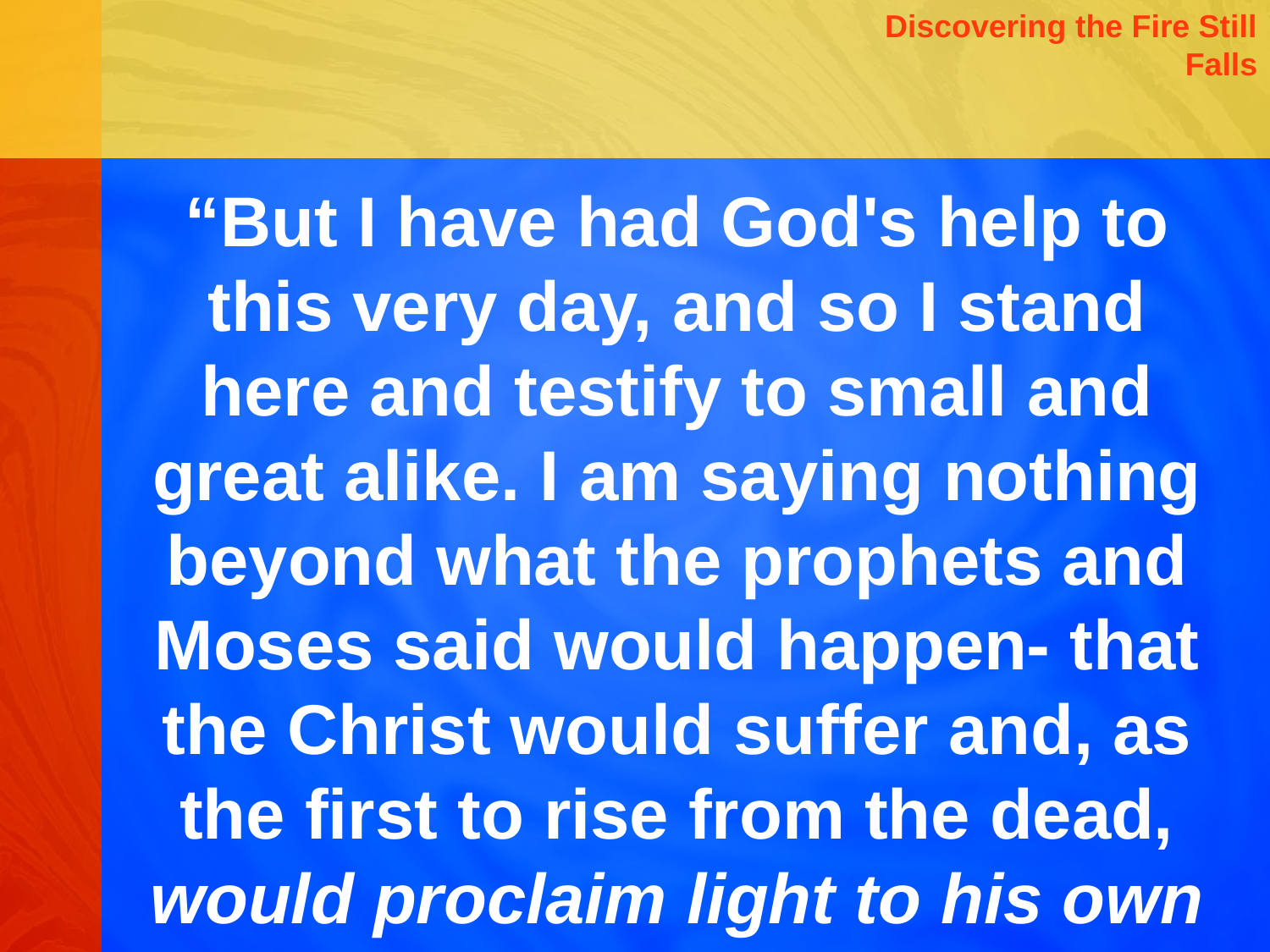

Discovering the Fire Still Falls
“But I have had God's help to this very day, and so I stand here and testify to small and great alike. I am saying nothing beyond what the prophets and Moses said would happen- that the Christ would suffer and, as the first to rise from the dead, would proclaim light to his own people and to the Gentiles.” Acts 26: 22-23